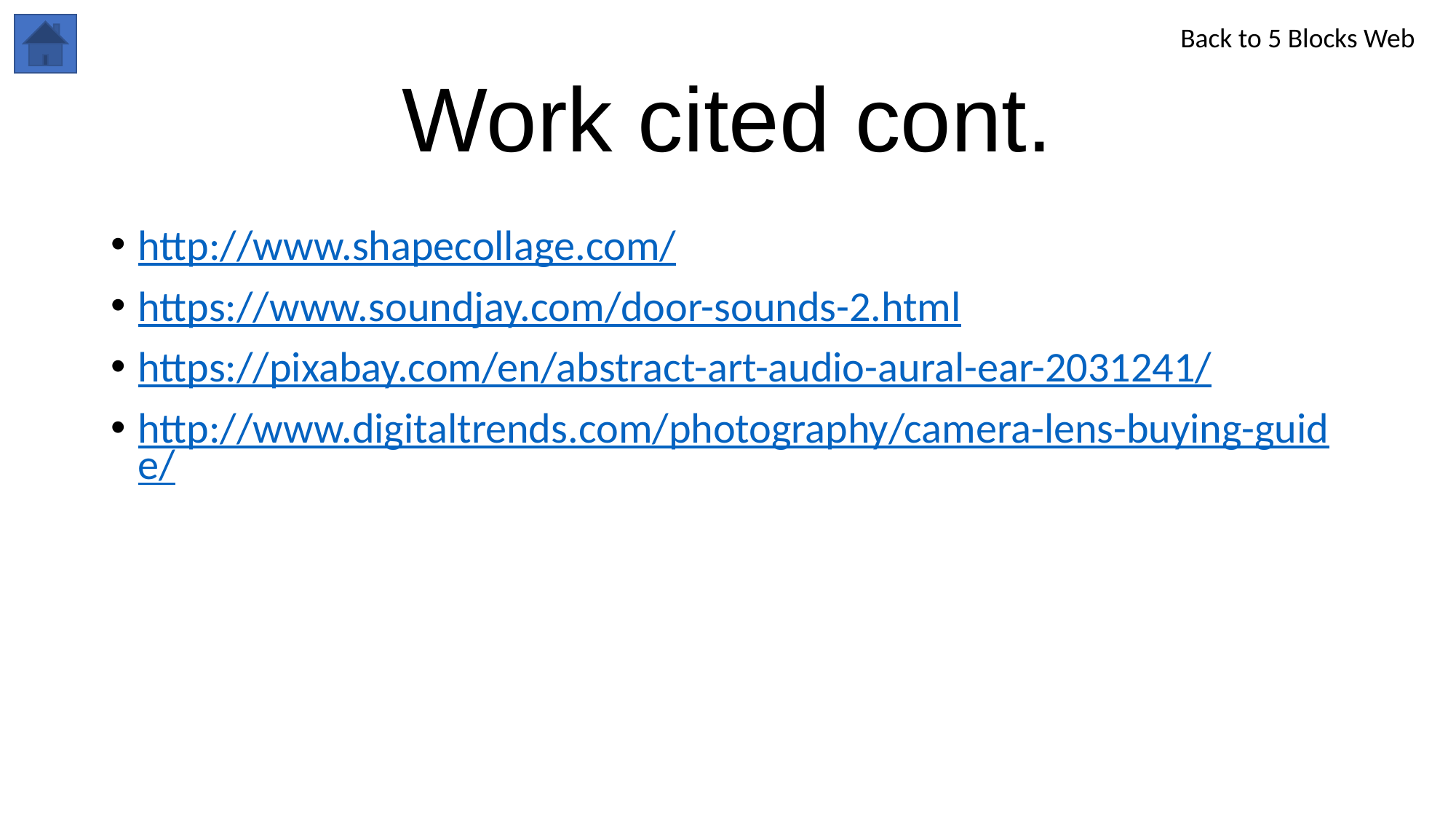

Back to 5 Blocks Web
# Work cited cont.
http://www.shapecollage.com/
https://www.soundjay.com/door-sounds-2.html
https://pixabay.com/en/abstract-art-audio-aural-ear-2031241/
http://www.digitaltrends.com/photography/camera-lens-buying-guide/